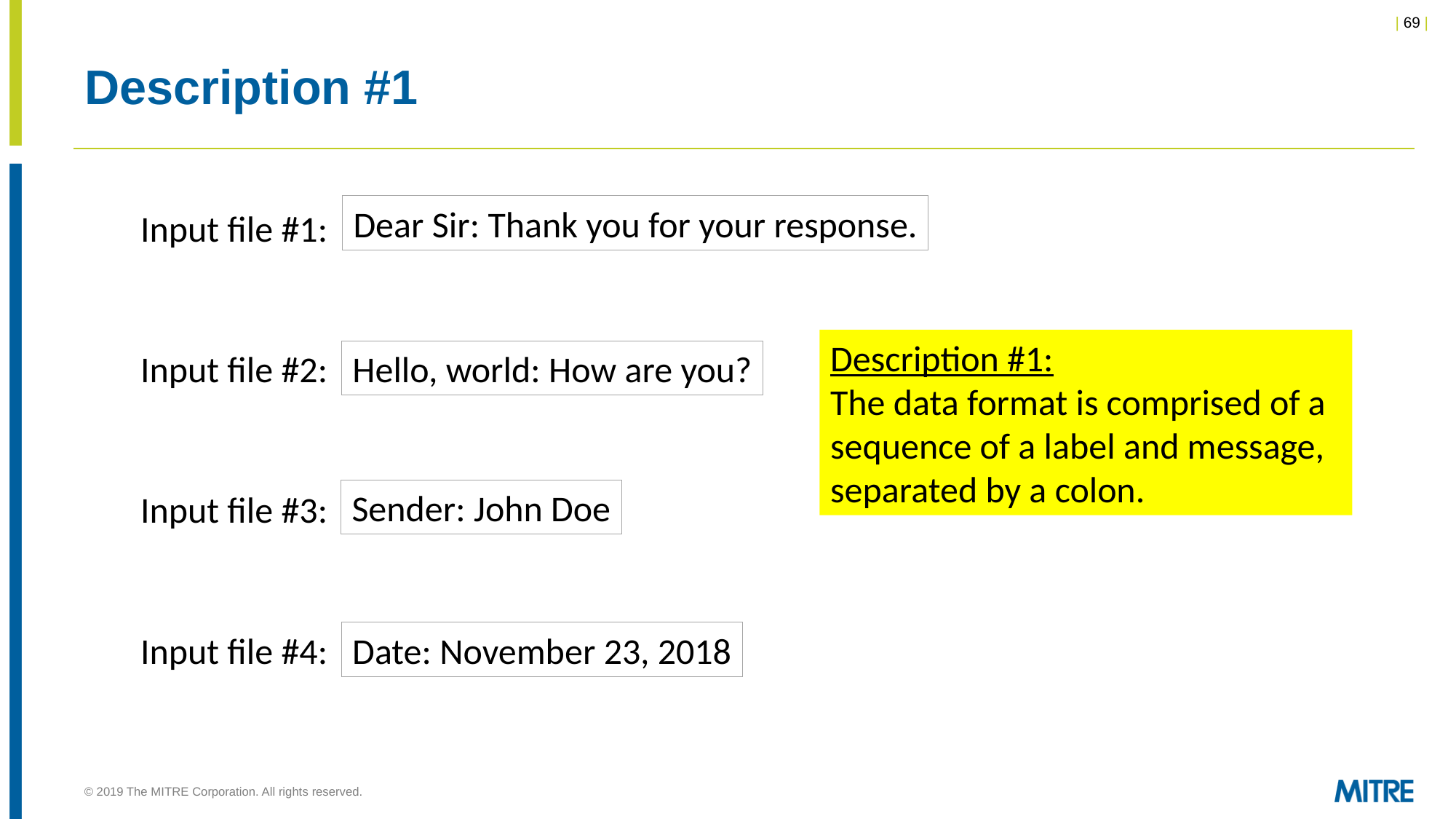

# Description #1
Dear Sir: Thank you for your response.
Input file #1:
Description #1:
The data format is comprised of a sequence of a label and message, separated by a colon.
Hello, world: How are you?
Input file #2:
Sender: John Doe
Input file #3:
Date: November 23, 2018
Input file #4:
© 2019 The MITRE Corporation. All rights reserved.